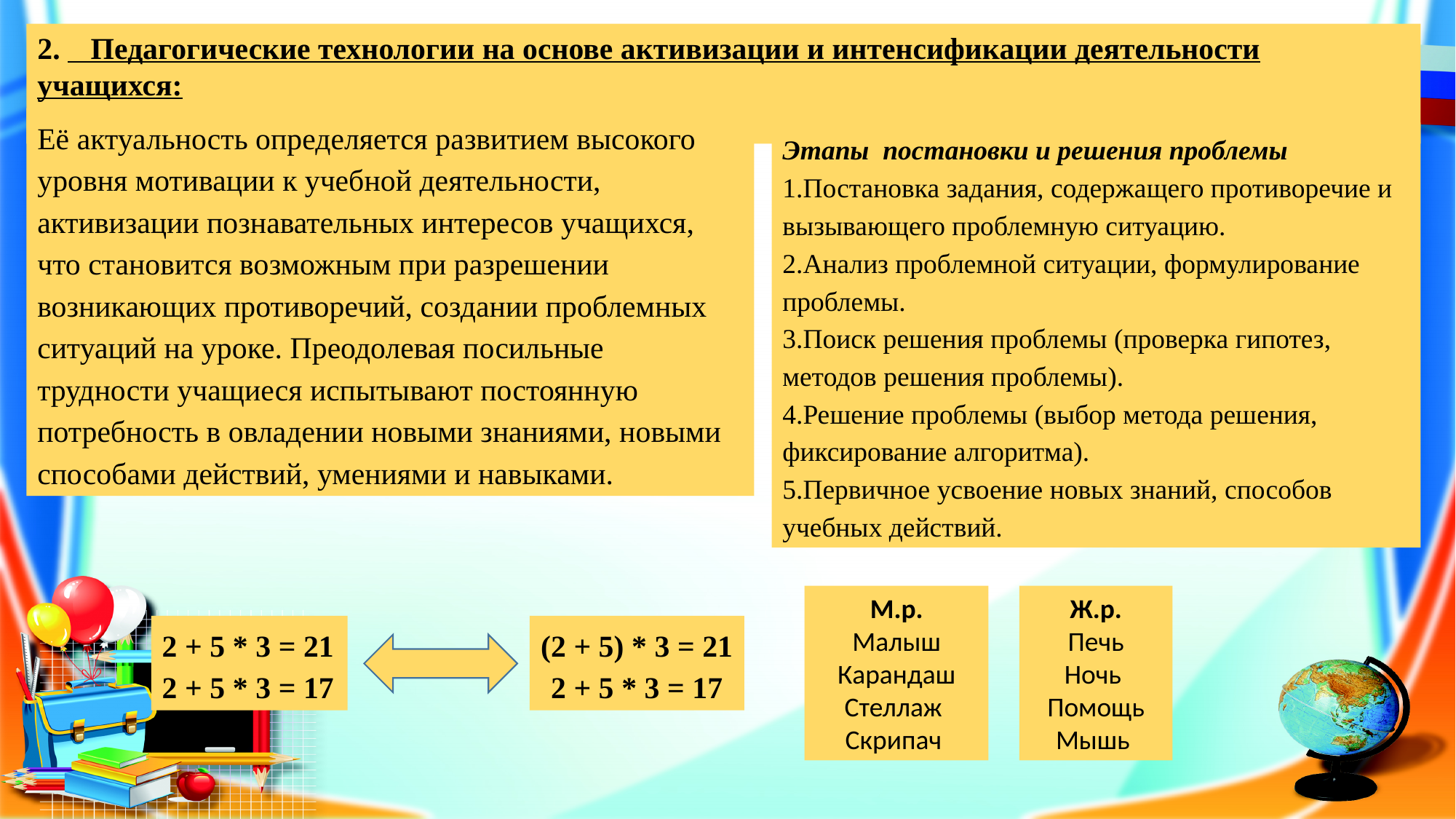

2.    Педагогические технологии на основе активизации и интенсификации деятельности учащихся:
•    Проблемное обучение
Её актуальность определяется развитием высокого уровня мотивации к учебной деятельности, активизации познавательных интересов учащихся, что становится возможным при разрешении возникающих противоречий, создании проблемных ситуаций на уроке. Преодолевая посильные трудности учащиеся испытывают постоянную потребность в овладении новыми знаниями, новыми способами действий, умениями и навыками.
Этапы  постановки и решения проблемы
1.Постановка задания, содержащего противоречие и вызывающего проблемную ситуацию.
2.Анализ проблемной ситуации, формулирование проблемы.
3.Поиск решения проблемы (проверка гипотез, методов решения проблемы).
4.Решение проблемы (выбор метода решения, фиксирование алгоритма).
5.Первичное усвоение новых знаний, способов учебных действий.
М.р.
Малыш
Карандаш
Стеллаж
Скрипач
Ж.р.
Печь
Ночь
Помощь
Мышь
2 + 5 * 3 = 21
2 + 5 * 3 = 17
(2 + 5) * 3 = 21
2 + 5 * 3 = 17